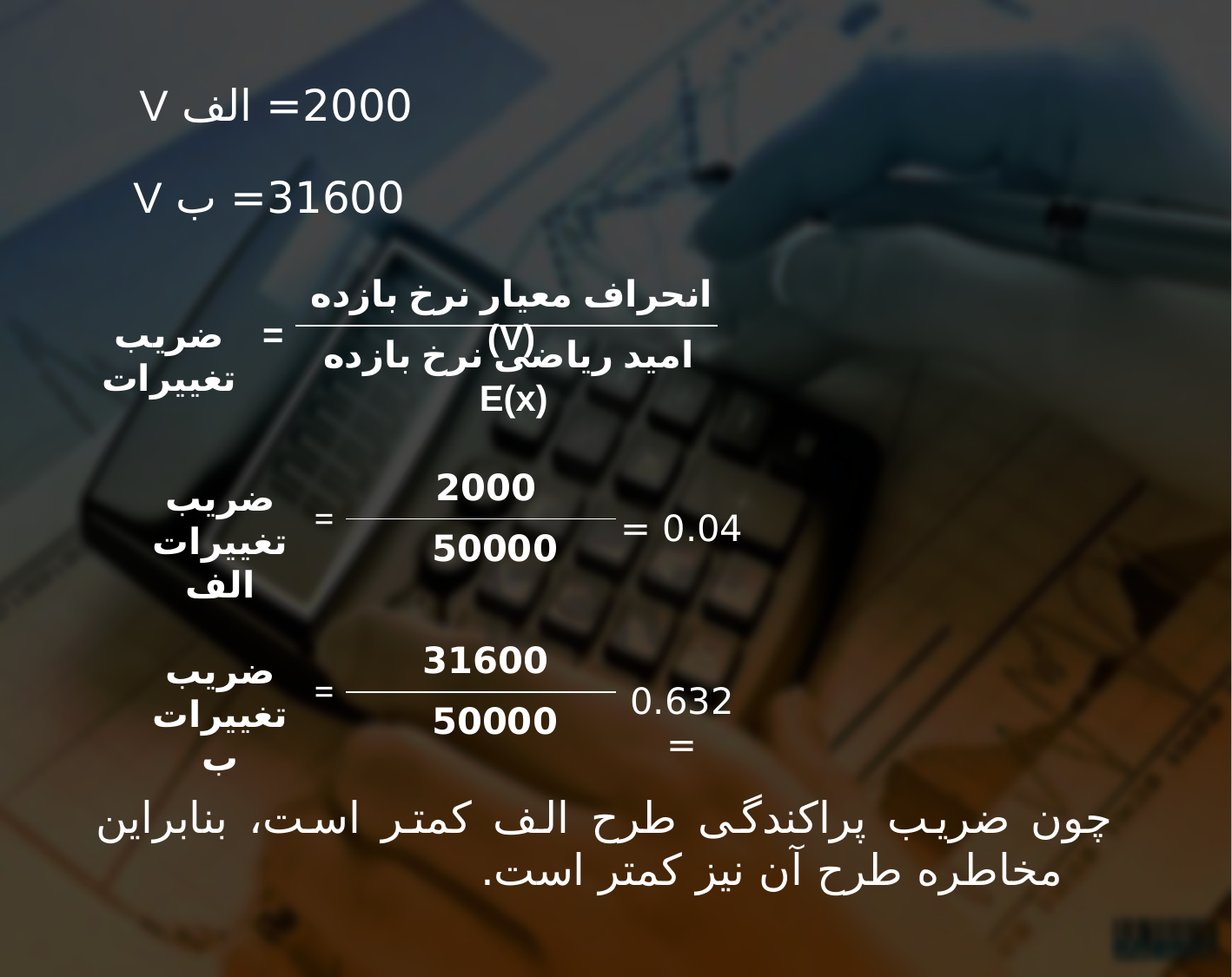

2000= الف V
31600= ب V
انحراف معیار نرخ بازده (V)
ضریب تغییرات
=
امید ریاضی نرخ بازده E(x)
2000
ضریب تغییرات الف
=
50000
0.04 =
31600
ضریب تغییرات ب
=
50000
0.632 =
چون ضریب پراکندگی طرح الف کمتر است، بنابراین مخاطره طرح آن نیز کمتر است.